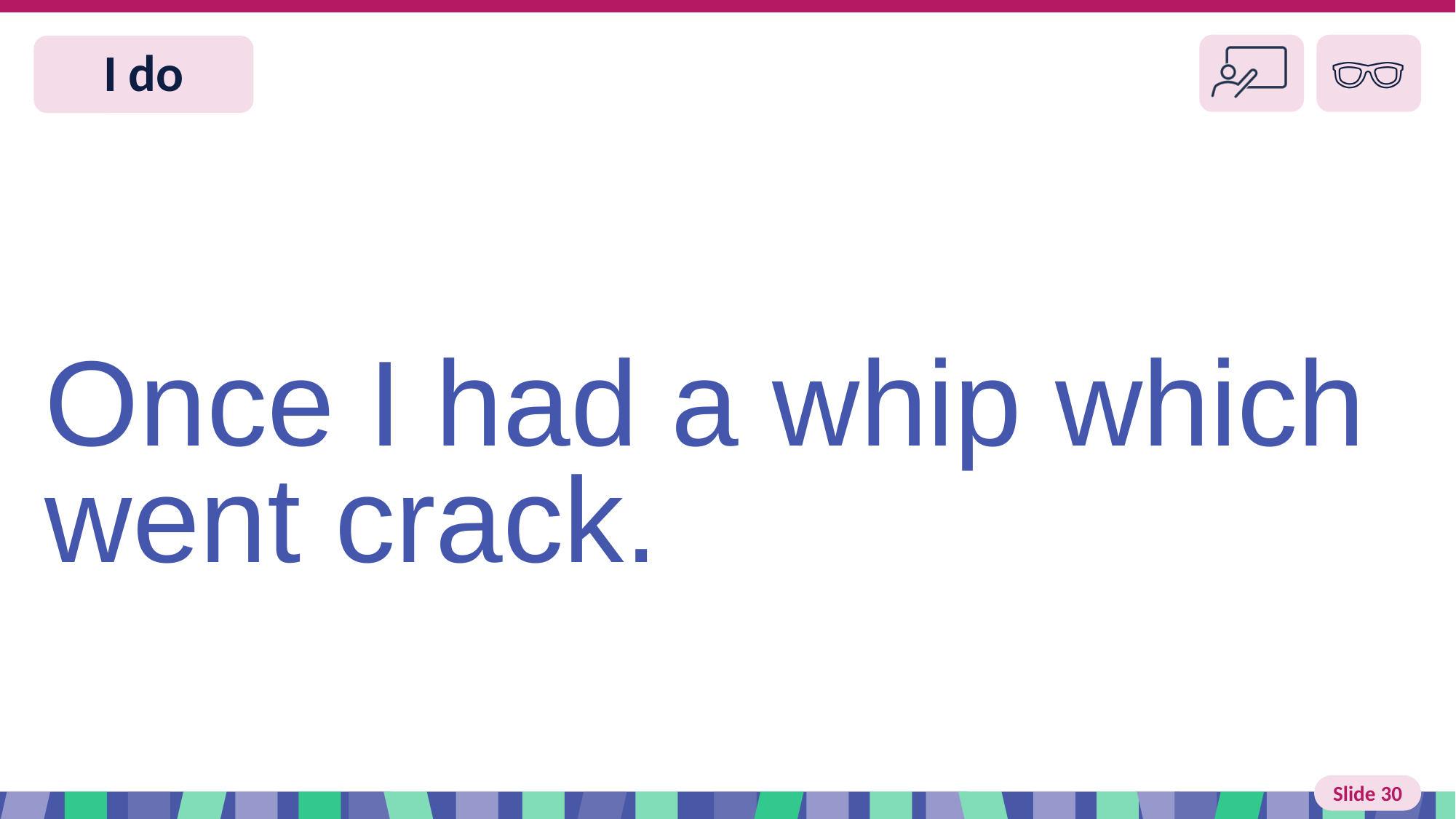

# Slide 30 I do
Once I had a whip which went crack.